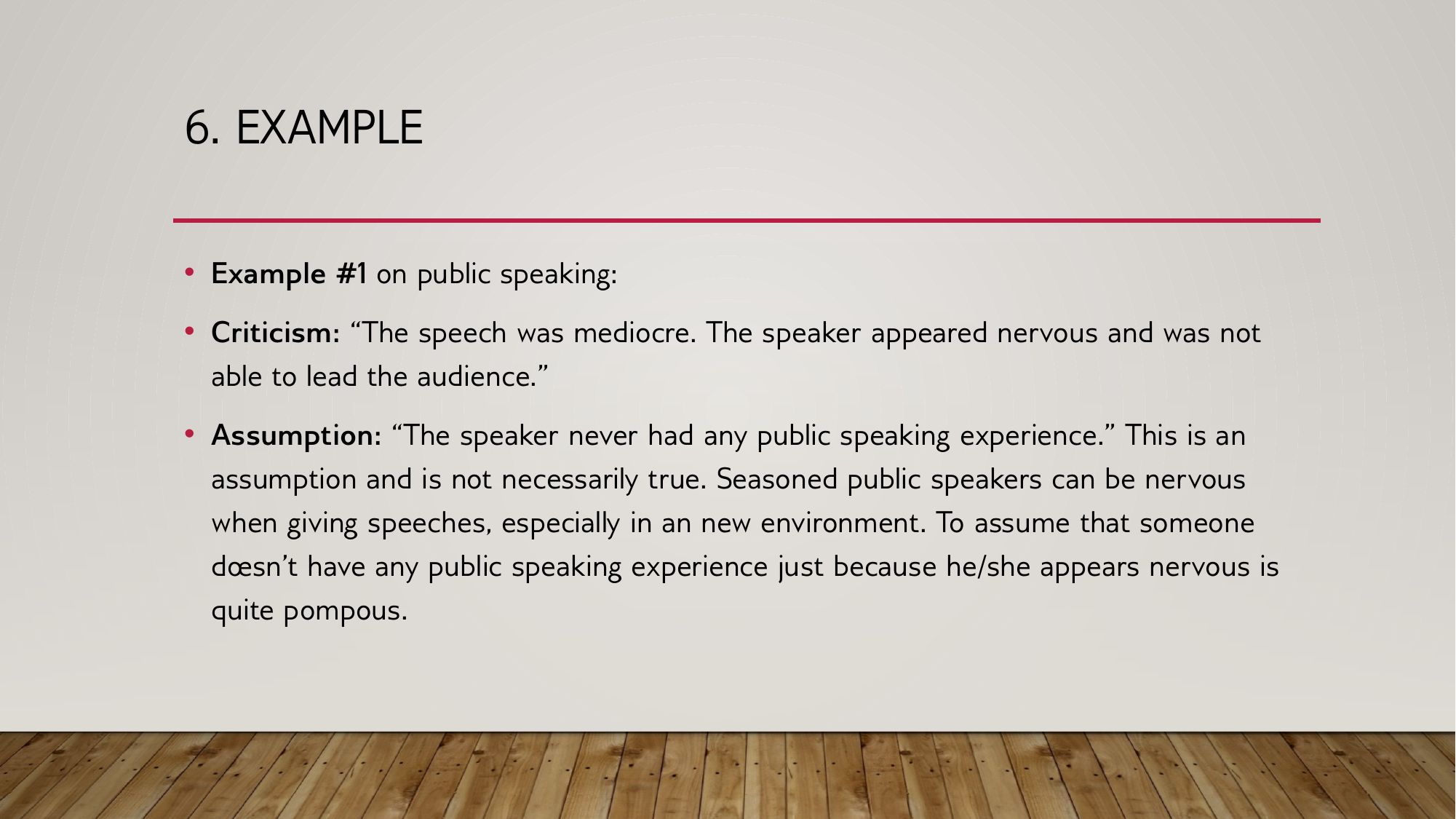

# 6. Example
Example #1 on public speaking:
Criticism: “The speech was mediocre. The speaker appeared nervous and was not able to lead the audience.”
Assumption: “The speaker never had any public speaking experience.” This is an assumption and is not necessarily true. Seasoned public speakers can be nervous when giving speeches, especially in an new environment. To assume that someone doesn’t have any public speaking experience just because he/she appears nervous is quite pompous.